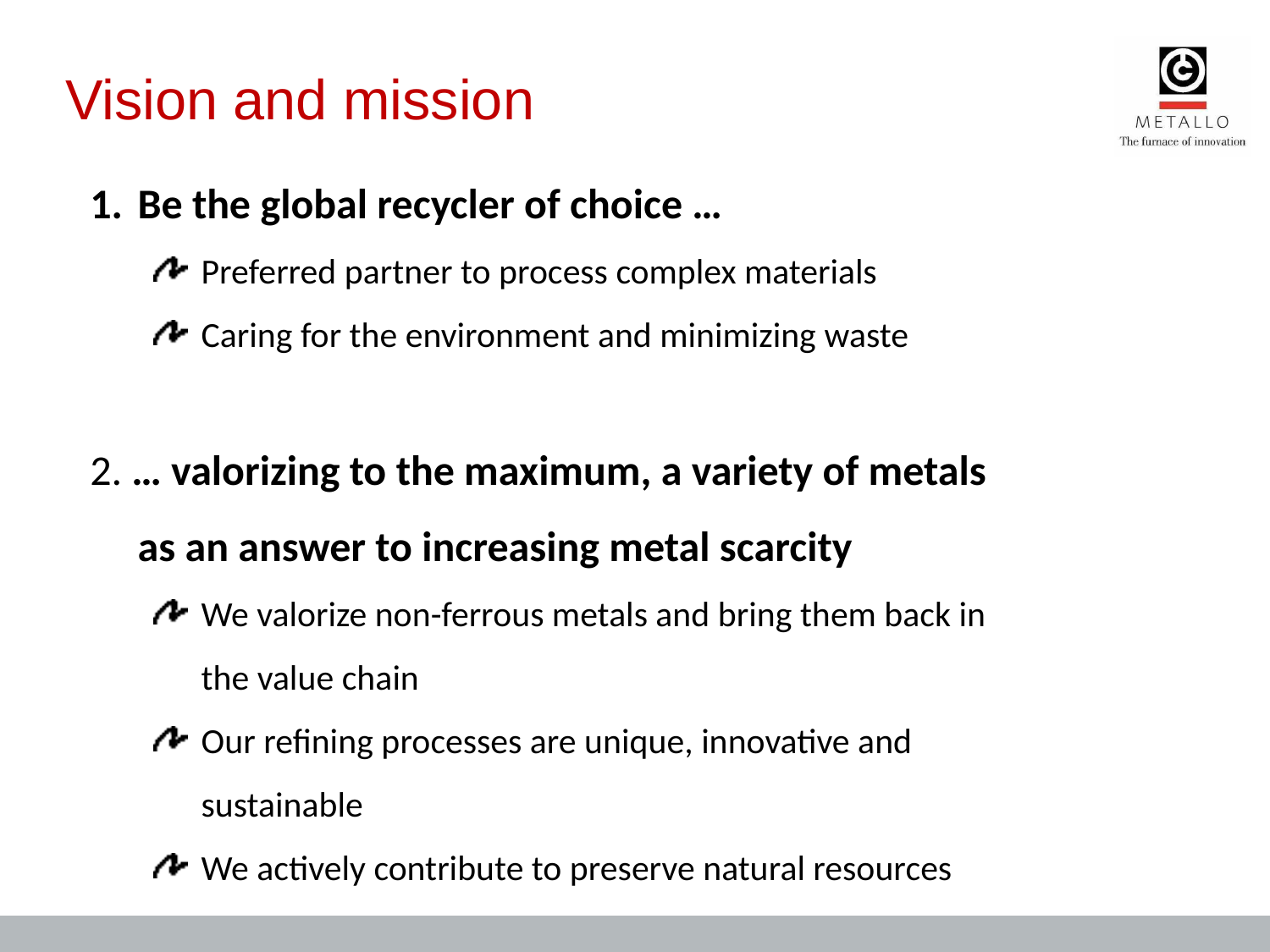

Vision and mission
Be the global recycler of choice …
Preferred partner to process complex materials
Caring for the environment and minimizing waste

2. … valorizing to the maximum, a variety of metals as an answer to increasing metal scarcity
We valorize non-ferrous metals and bring them back in the value chain
Our refining processes are unique, innovative and sustainable
We actively contribute to preserve natural resources